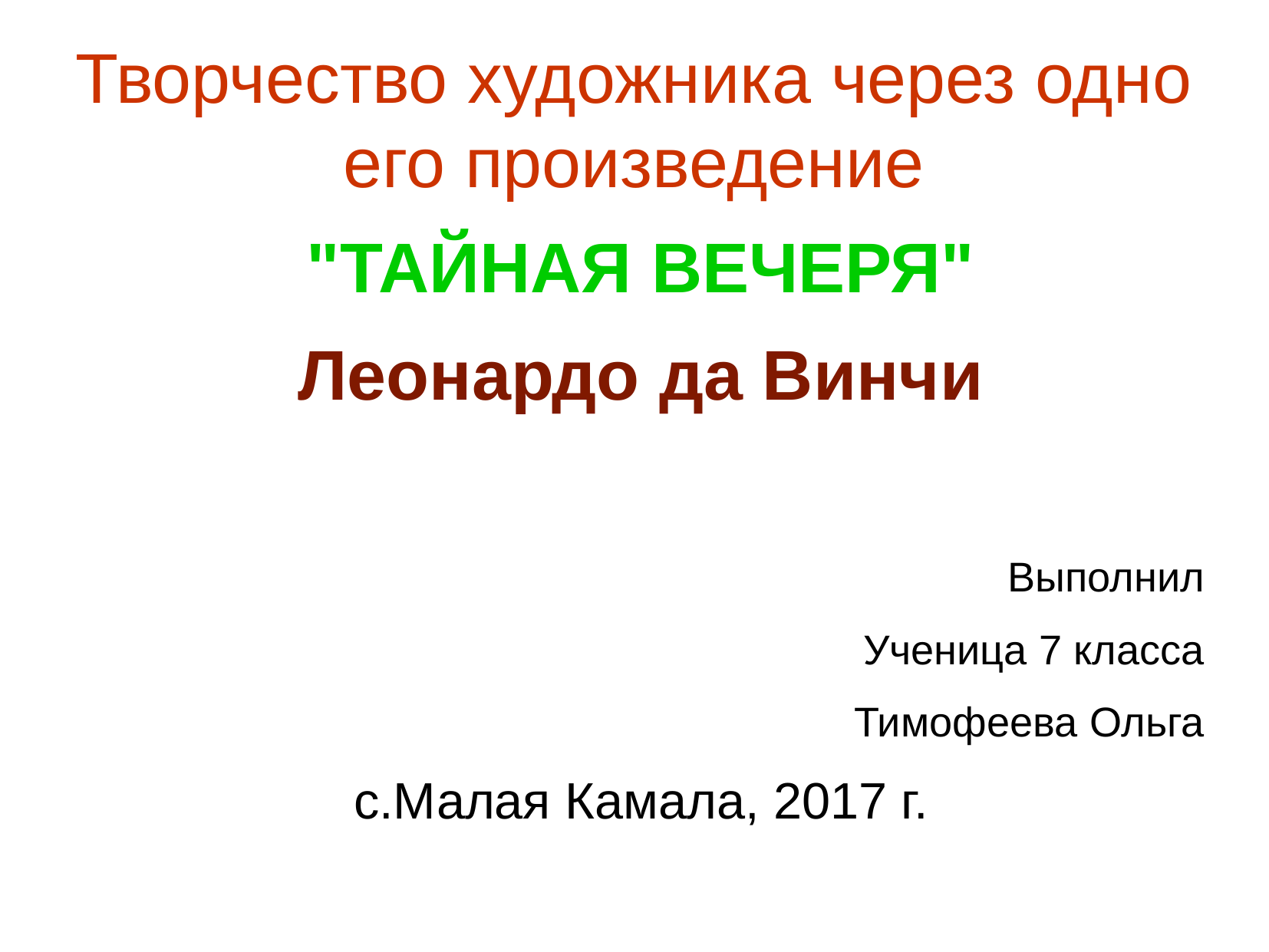

Творчество художника через одно его произведение
"ТАЙНАЯ ВЕЧЕРЯ"
Леонардо да Винчи
Выполнил
Ученица 7 класса
Тимофеева Ольга
с.Малая Камала, 2017 г.